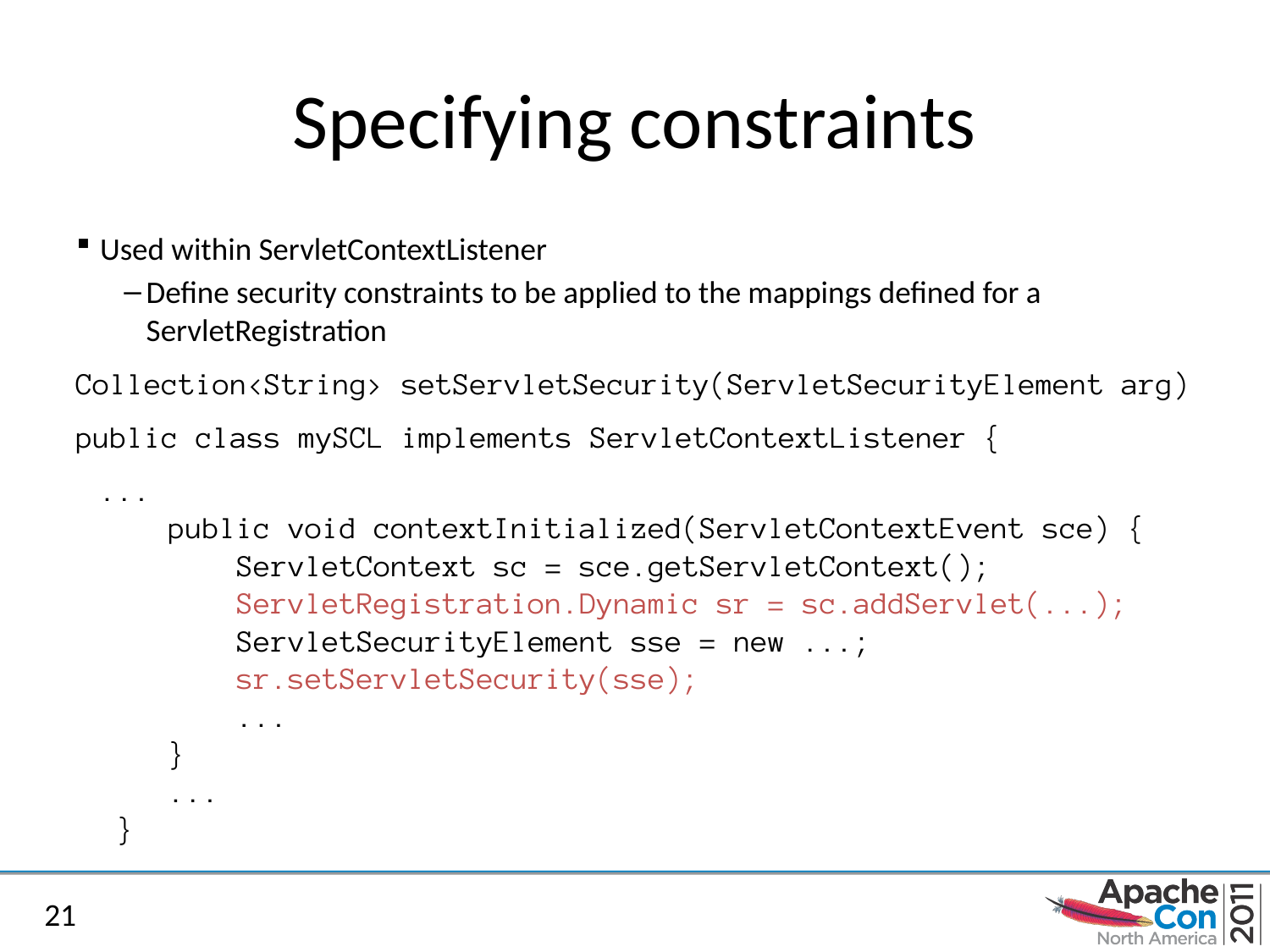

# Specifying constraints
Used within ServletContextListener
Define security constraints to be applied to the mappings defined for a ServletRegistration
Collection<String> setServletSecurity(ServletSecurityElement arg)
public class mySCL implements ServletContextListener {
	...
    public void contextInitialized(ServletContextEvent sce) {
        ServletContext sc = sce.getServletContext();
        ServletRegistration.Dynamic sr = sc.addServlet(...);
        ServletSecurityElement sse = new ...;
        sr.setServletSecurity(sse);
        ...
    }
    ...
 }